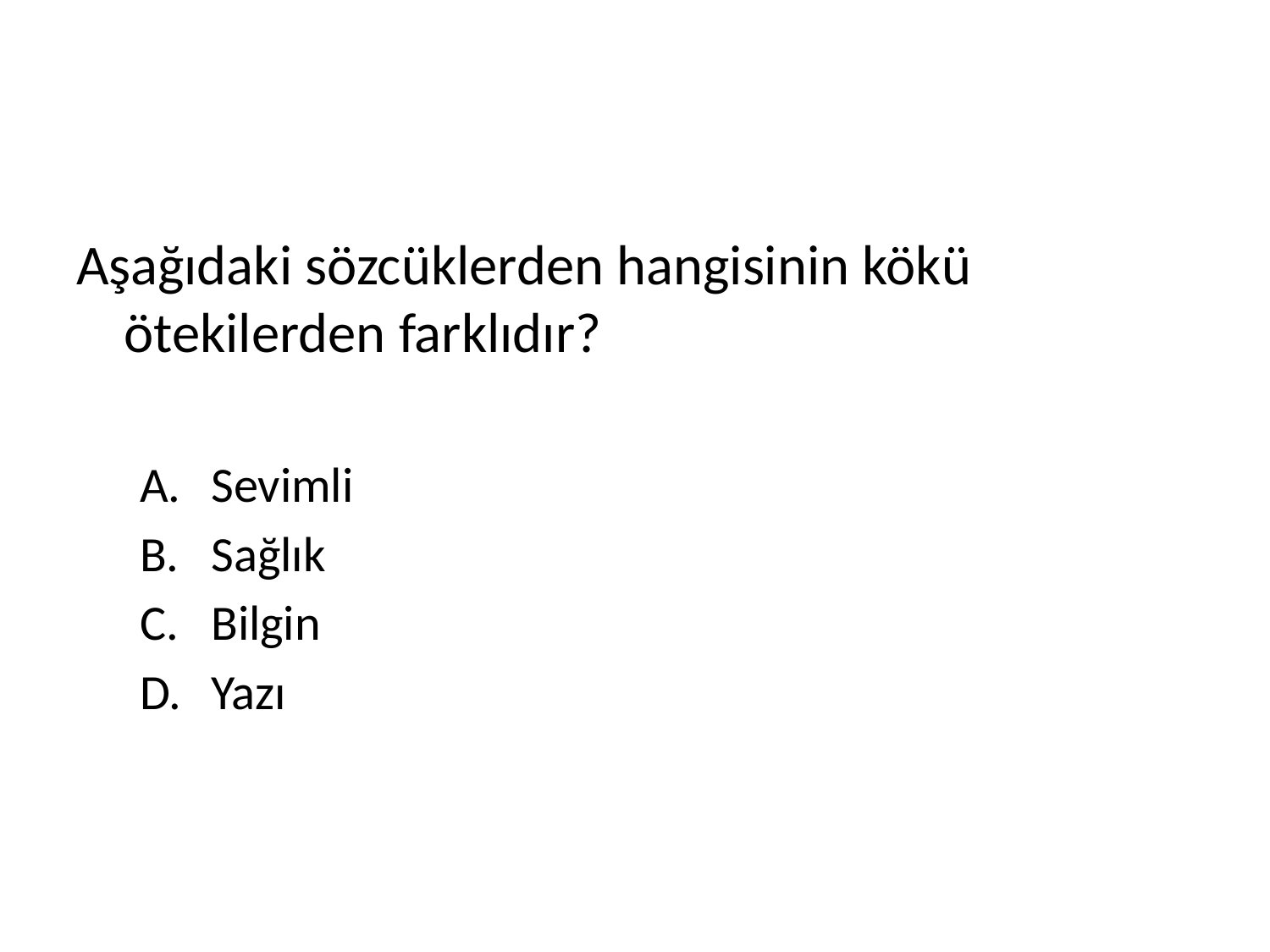

#
Aşağıdaki sözcüklerden hangisinin kökü ötekilerden farklıdır?

Sevimli
Sağlık
Bilgin
Yazı